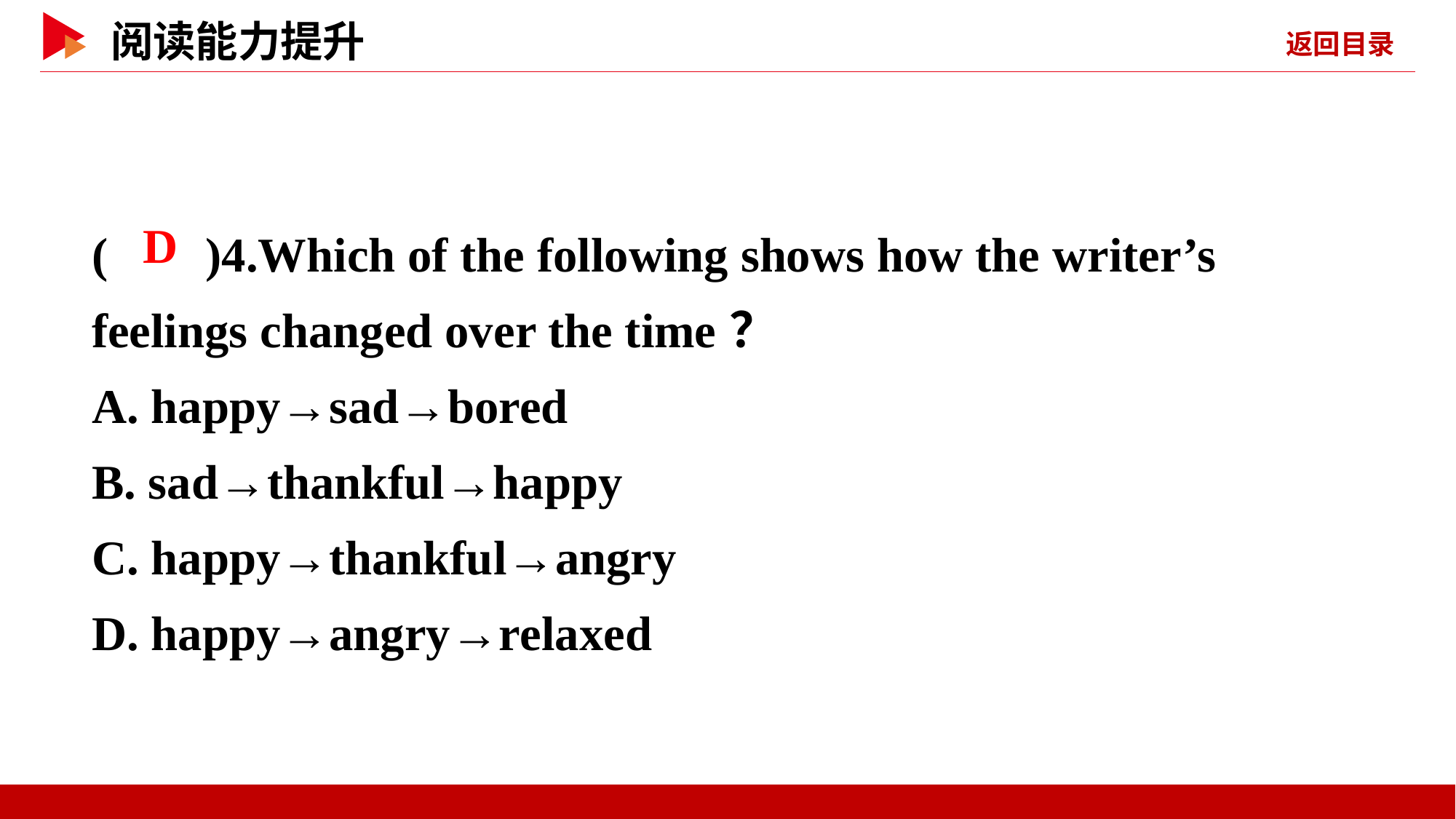

(        )4.Which of the following shows how the writer’s feelings changed over the time？
A. happy→sad→bored
B. sad→thankful→happy
C. happy→thankful→angry
D. happy→angry→relaxed
   D